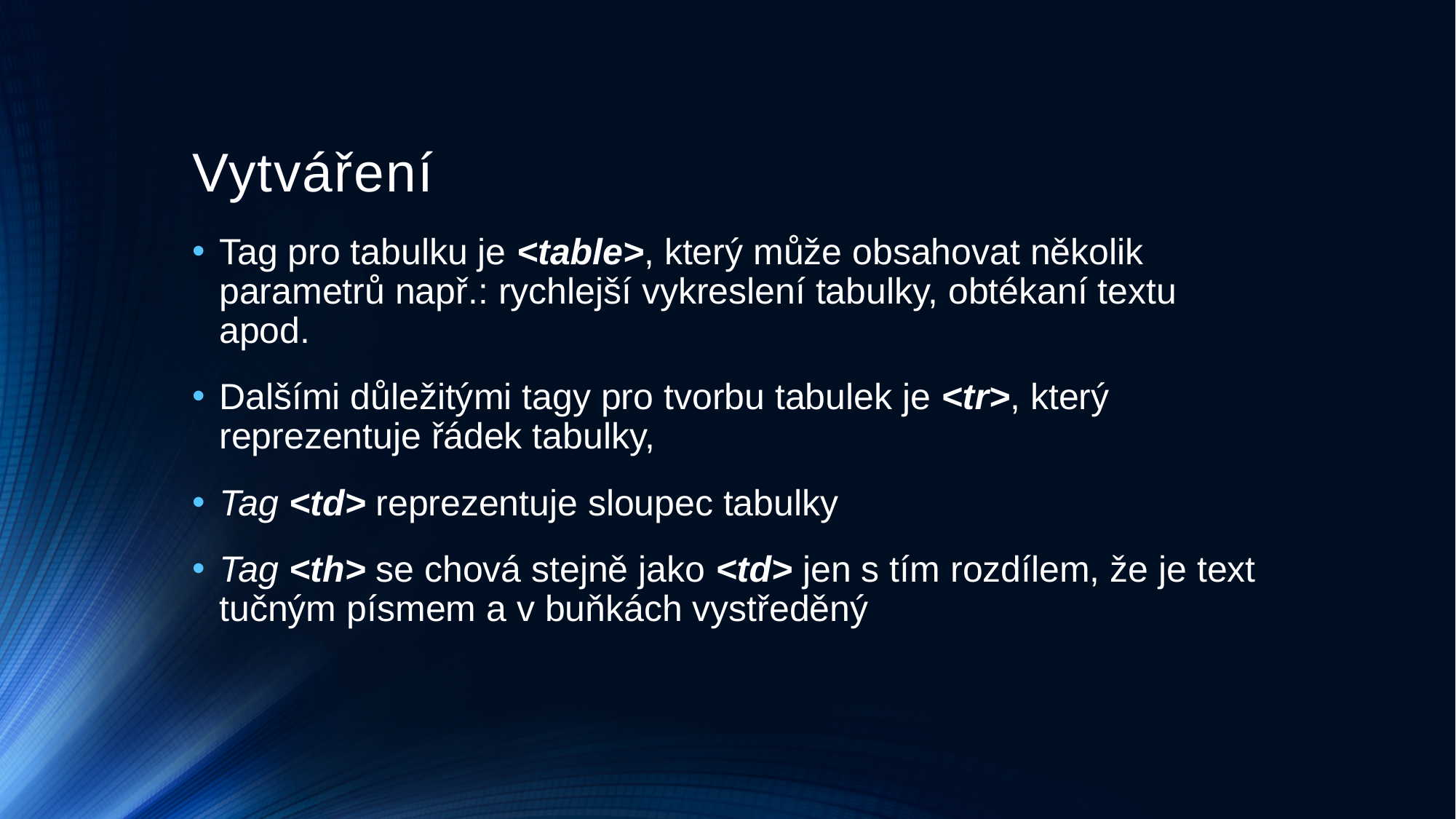

# Vytváření
Tag pro tabulku je <table>, který může obsahovat několik parametrů např.: rychlejší vykreslení tabulky, obtékaní textu apod.
Dalšími důležitými tagy pro tvorbu tabulek je <tr>, který reprezentuje řádek tabulky,
Tag <td> reprezentuje sloupec tabulky
Tag <th> se chová stejně jako <td> jen s tím rozdílem, že je text tučným písmem a v buňkách vystředěný